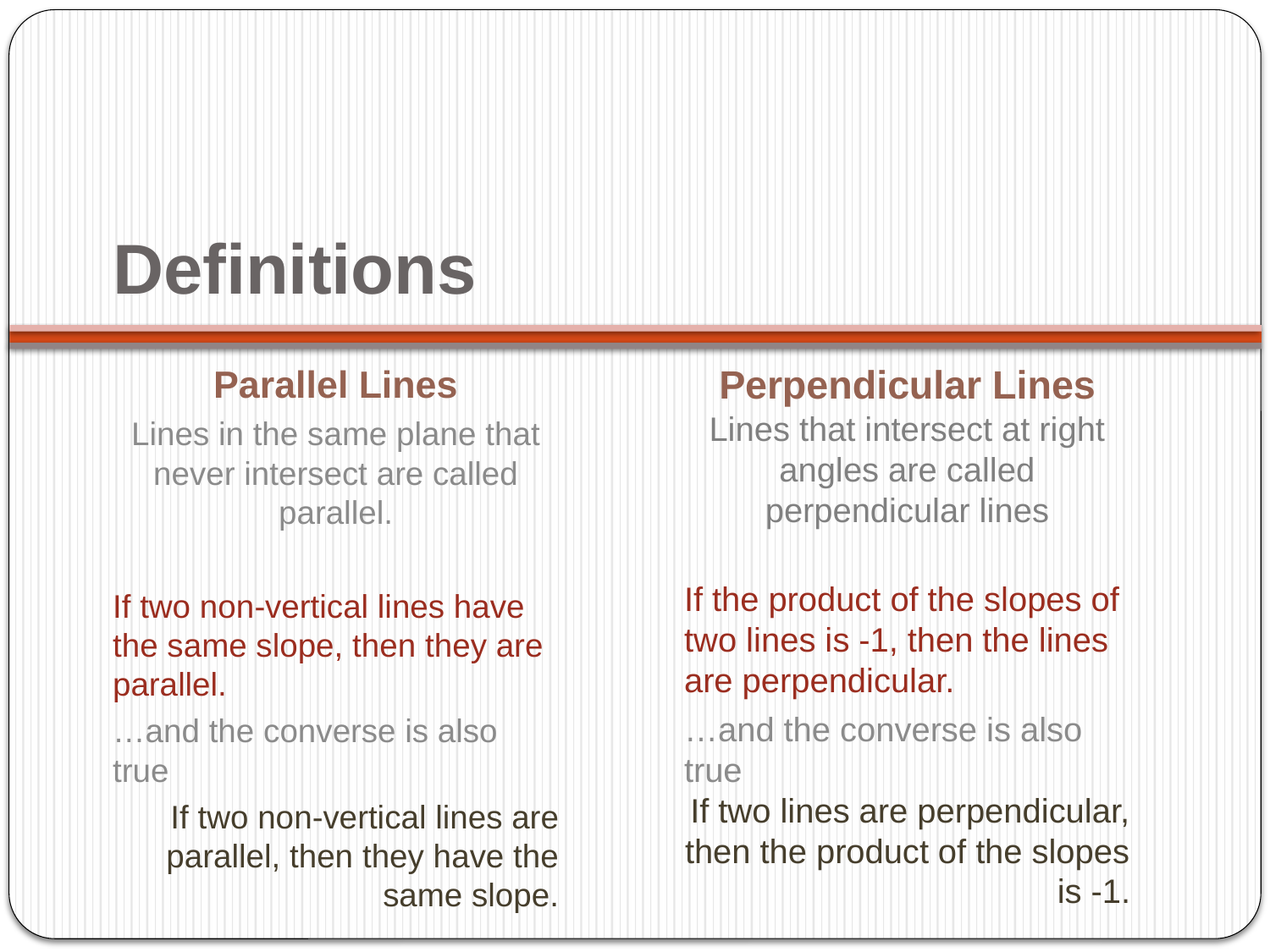

# Definitions
Parallel Lines
Lines in the same plane that never intersect are called parallel.

If two non-vertical lines have the same slope, then they are parallel.
…and the converse is also true
If two non-vertical lines are parallel, then they have the same slope.

Perpendicular Lines
Lines that intersect at right angles are called perpendicular lines

If the product of the slopes of two lines is -1, then the lines are perpendicular.
…and the converse is also true
If two lines are perpendicular, then the product of the slopes is -1.